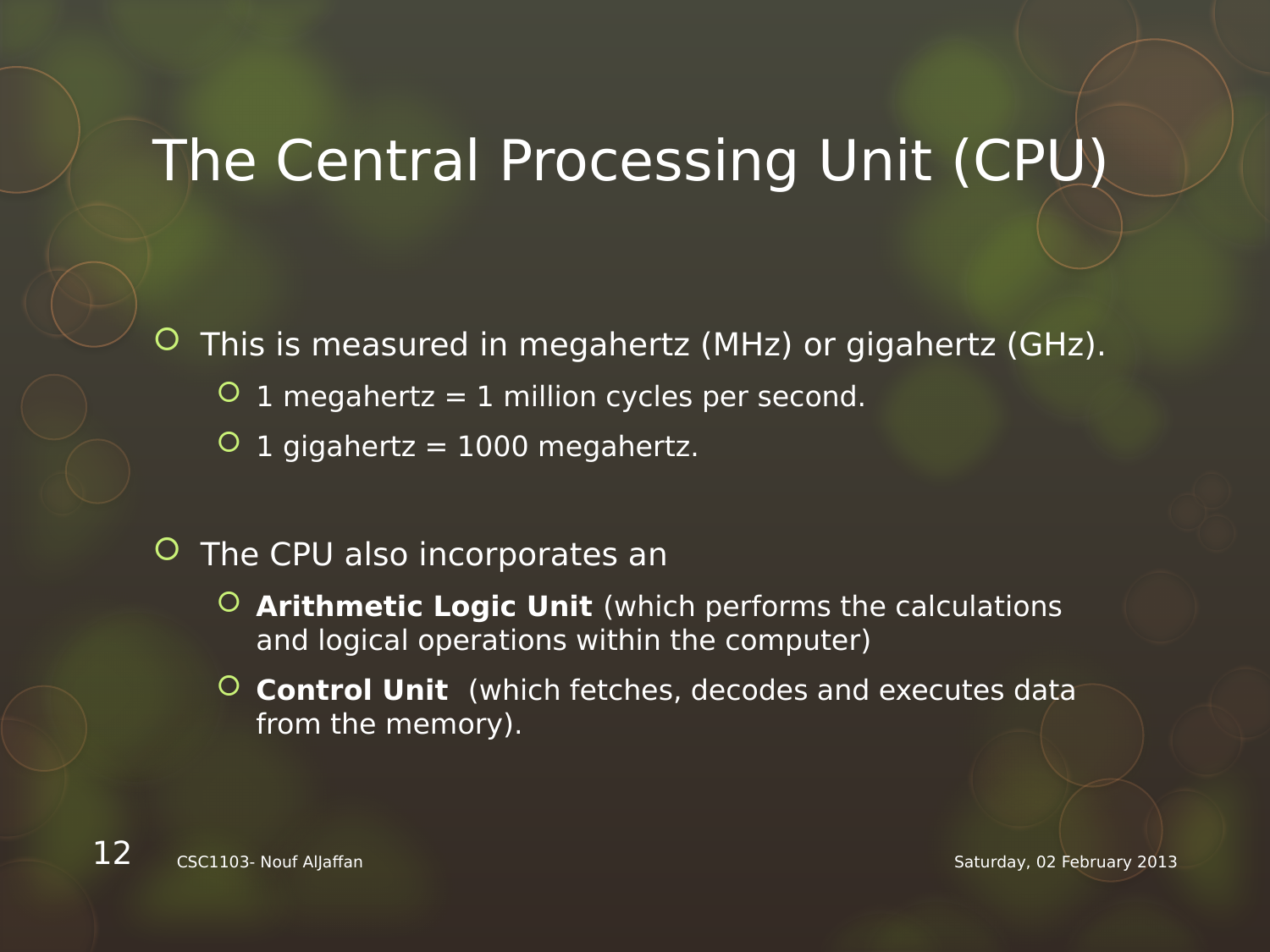

# The Central Processing Unit (CPU)

This is measured in megahertz (MHz) or gigahertz (GHz).
1 megahertz = 1 million cycles per second.
1 gigahertz = 1000 megahertz.

The CPU also incorporates an
Arithmetic Logic Unit (which performs the calculations and logical operations within the computer)
Control Unit  (which fetches, decodes and executes data from the memory).

12
CSC1103- Nouf AlJaffan
Saturday, 02 February 2013